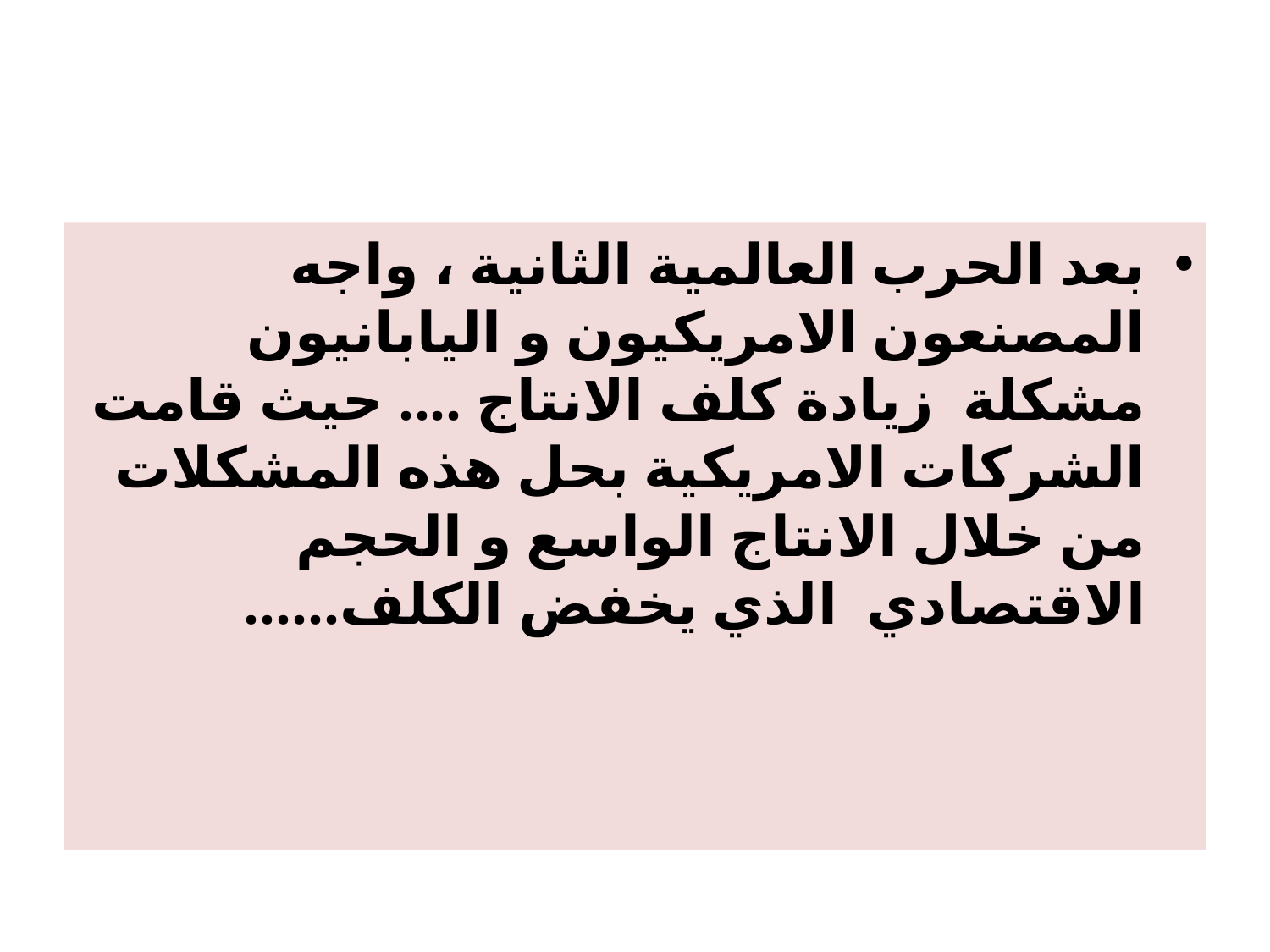

#
بعد الحرب العالمية الثانية ، واجه المصنعون الامريكيون و اليابانيون  مشكلة  زيادة كلف الانتاج .... حيث قامت الشركات الامريكية بحل هذه المشكلات من خلال الانتاج الواسع و الحجم الاقتصادي  الذي يخفض الكلف......